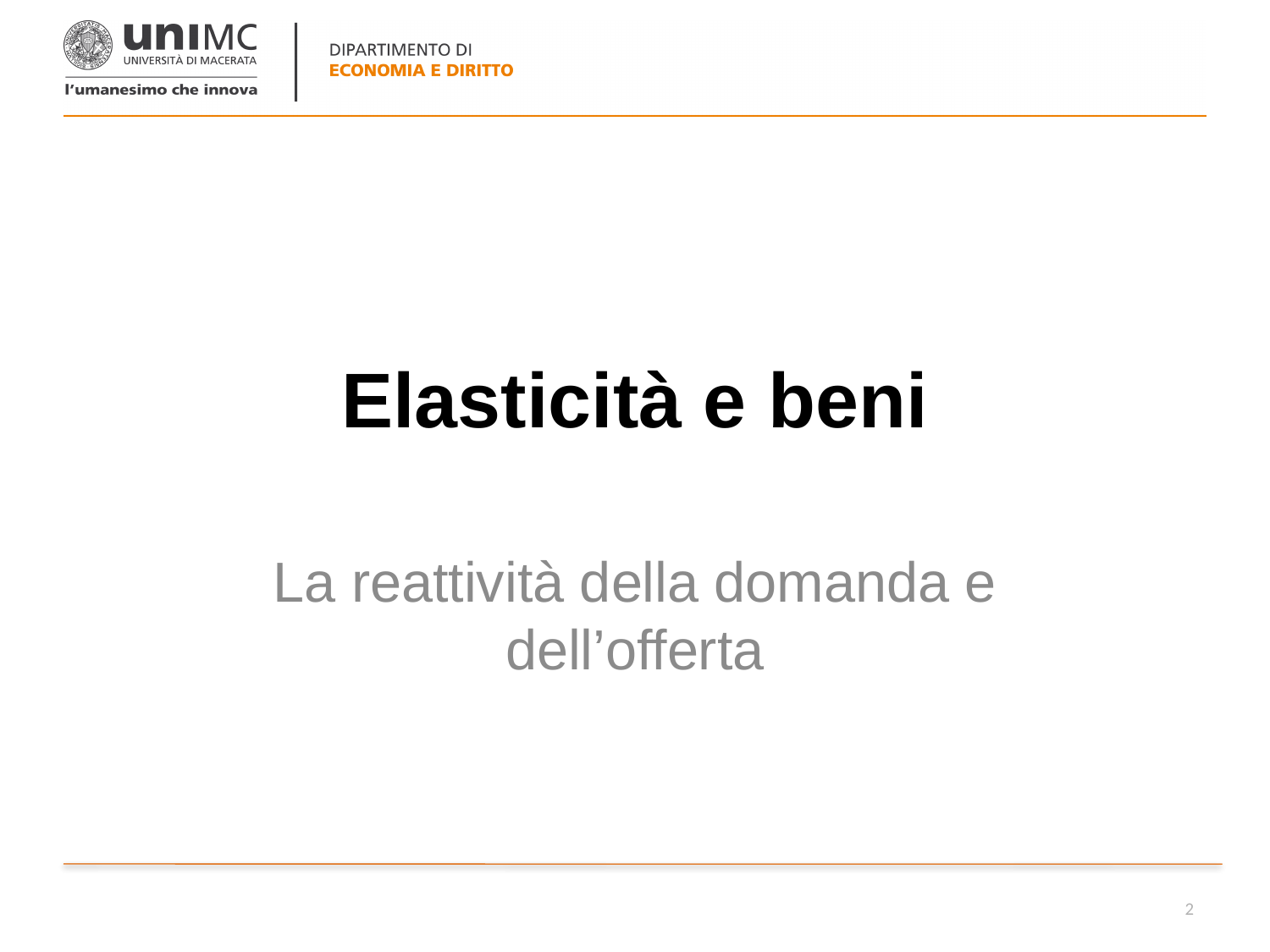

2
# Elasticità e beni
La reattività della domanda e dell’offerta